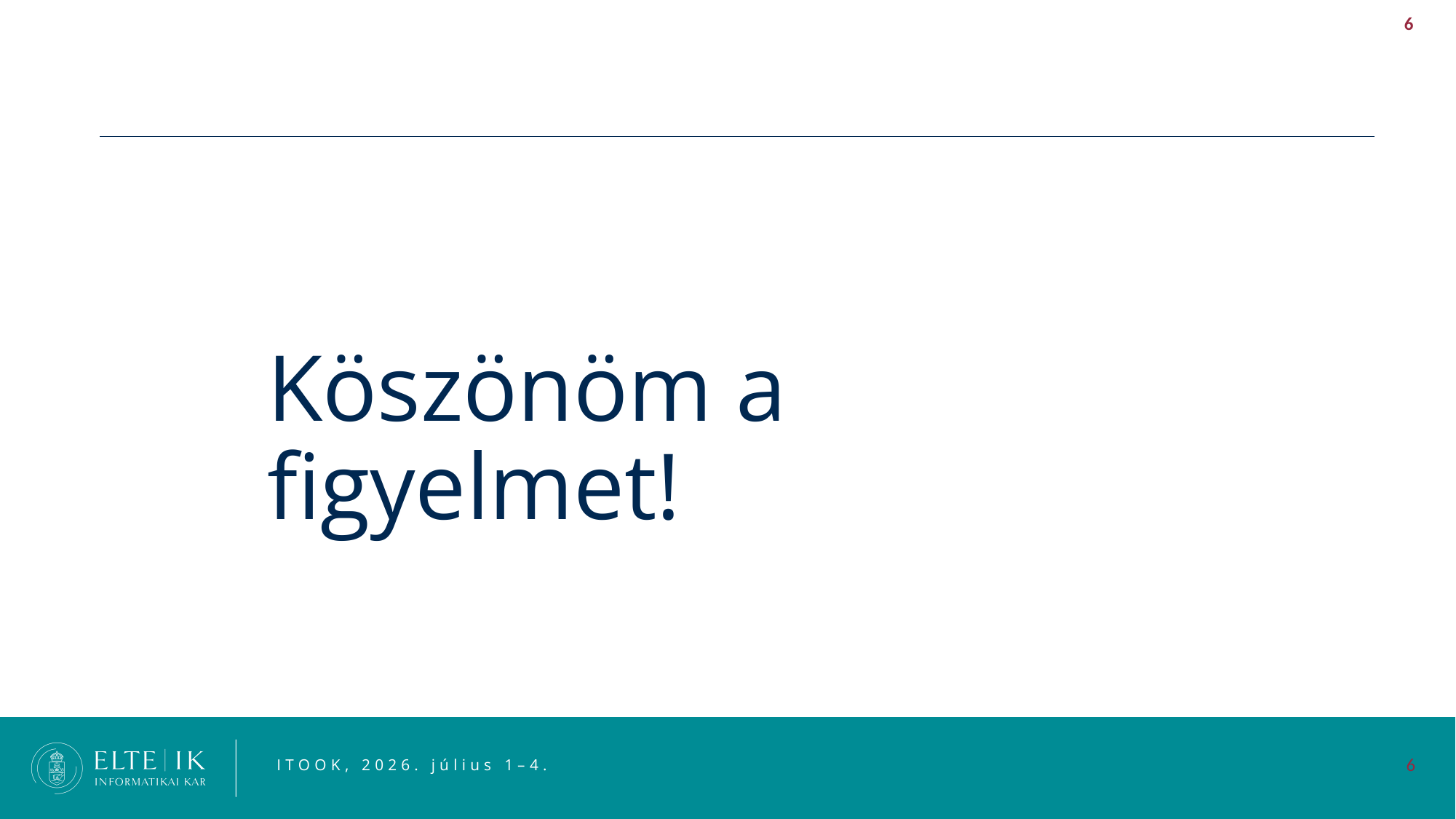

# Köszönöm a figyelmet!
ITOOK, 2026. július 1–4.
6